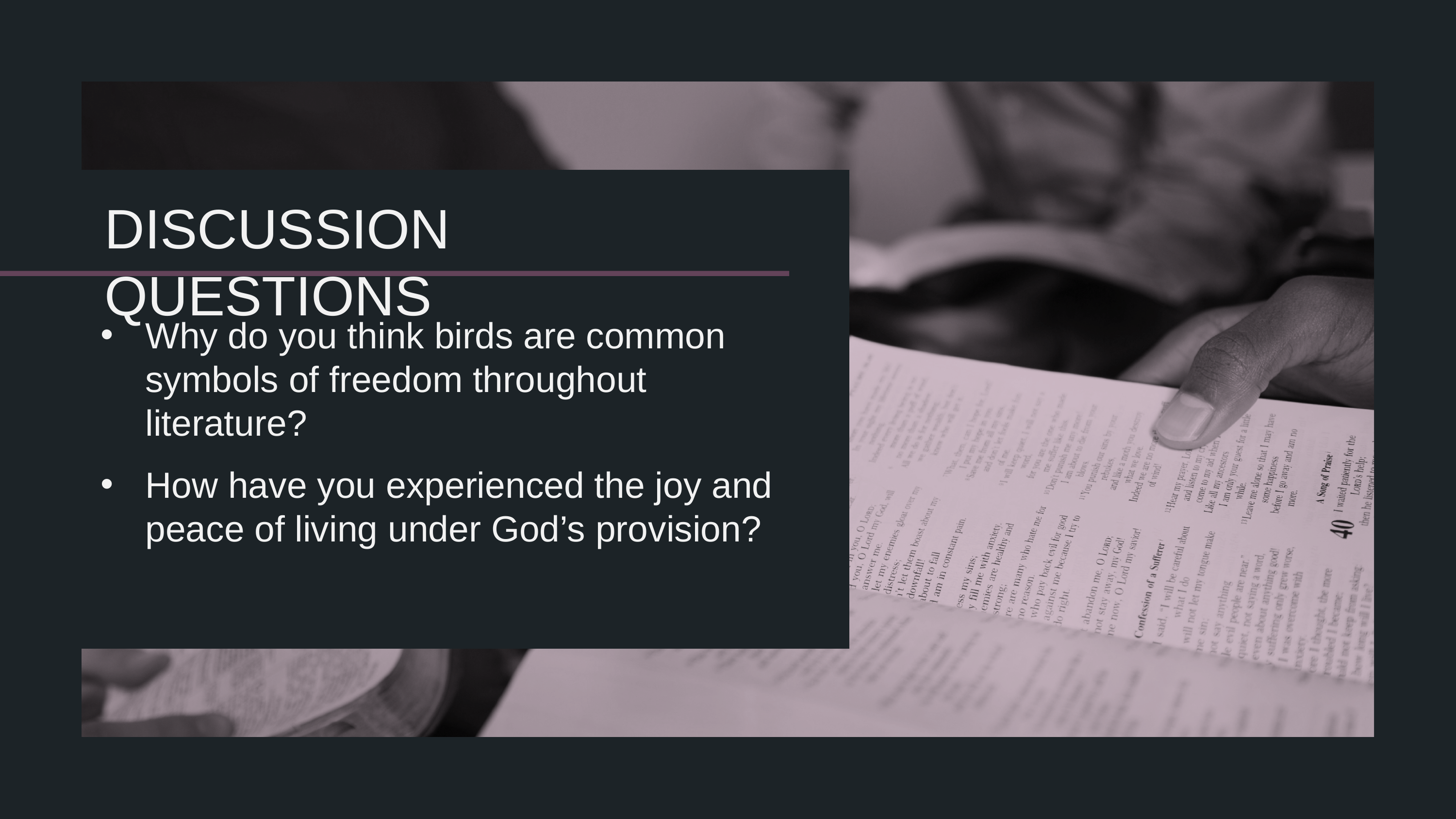

Why do you think birds are common symbols of freedom throughout literature?
How have you experienced the joy and peace of living under God’s provision?